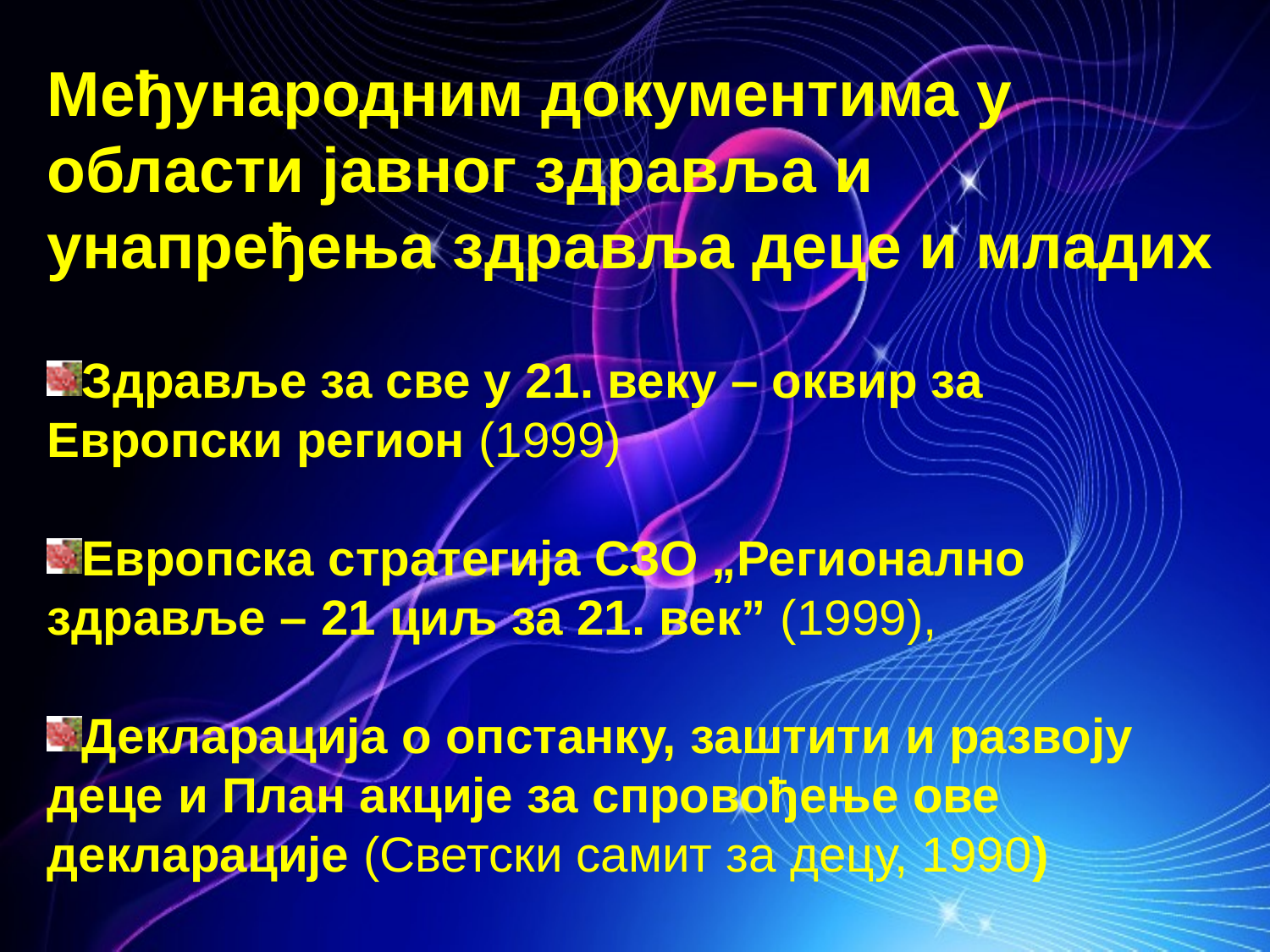

Међународним документима у области јавног здравља и унапређења здравља деце и младих

Здравље за све у 21. веку – оквир за Европски регион (1999)

Европска стратегија СЗО „Регионално здравље – 21 циљ за 21. век” (1999),

Декларација о опстанку, заштити и развоју деце и План акције за спровођење ове декларације (Светски самит за децу, 1990)